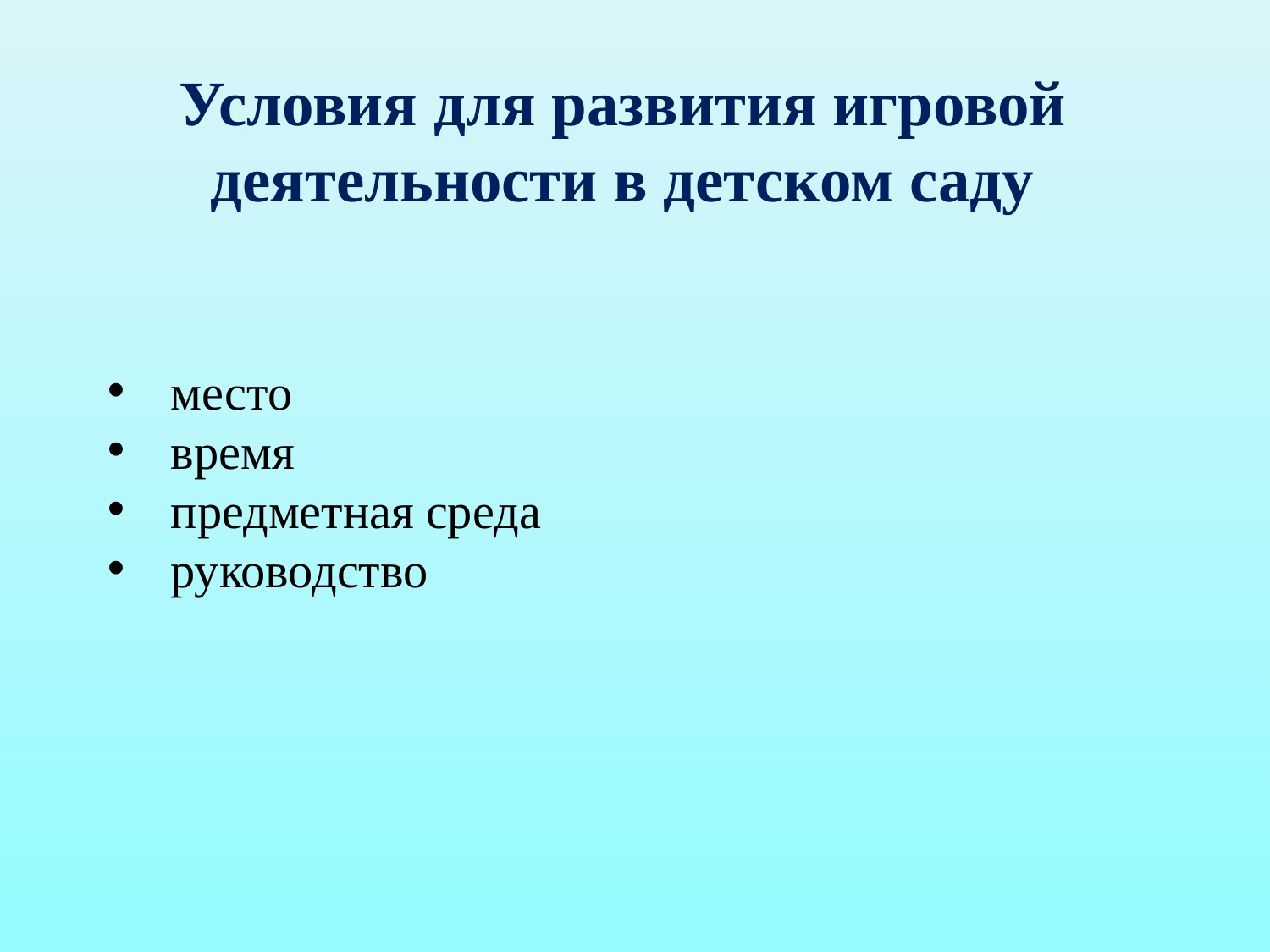

Условия для развития игровой деятельности в детском саду
место
время
предметная среда
руководство